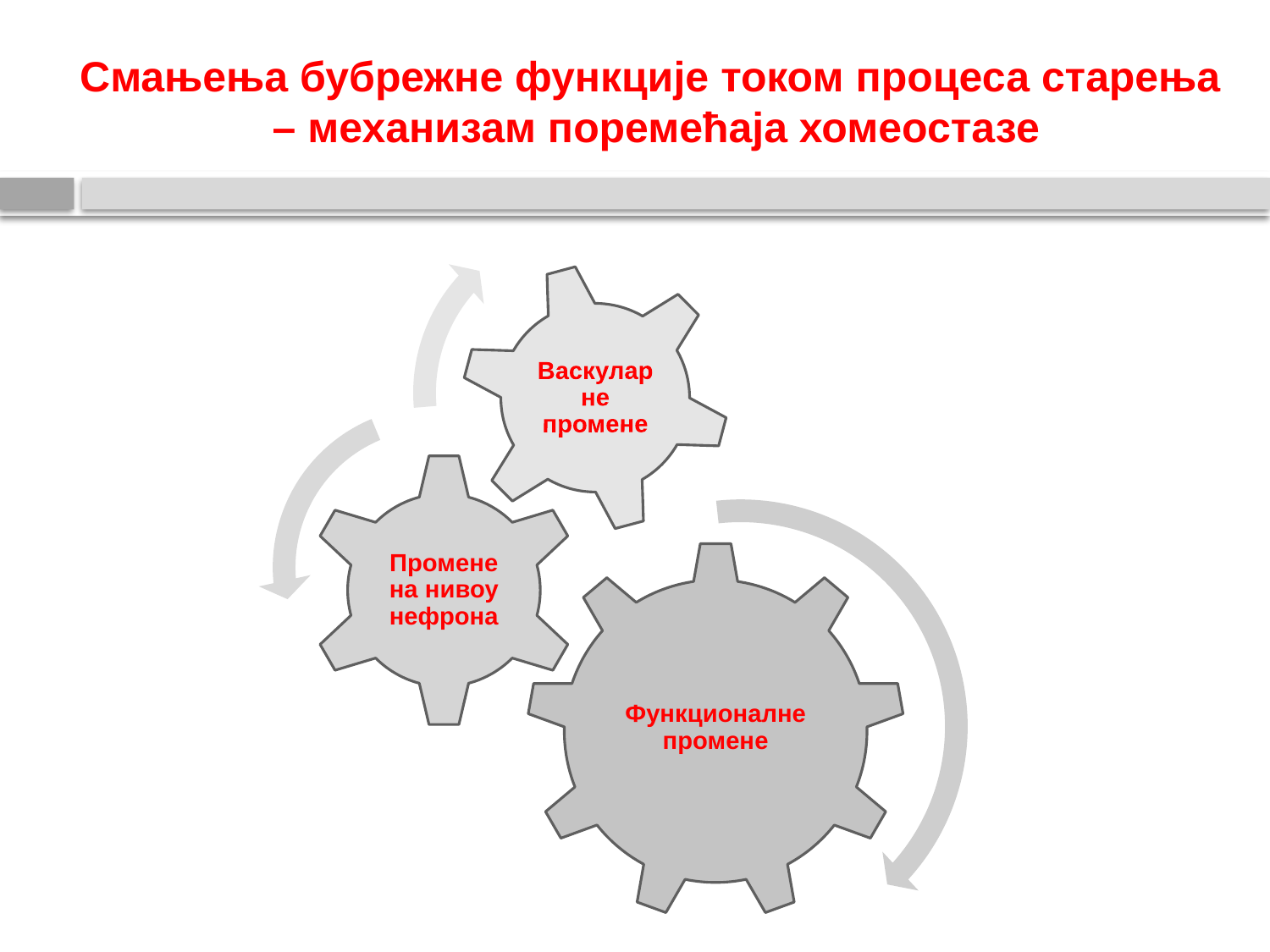

# Смањења бубрежне функције током процеса старења – механизам поремећаја хомеостазе
Функционалне промене
Промене на нивоу нефрона
Васкуларне промене